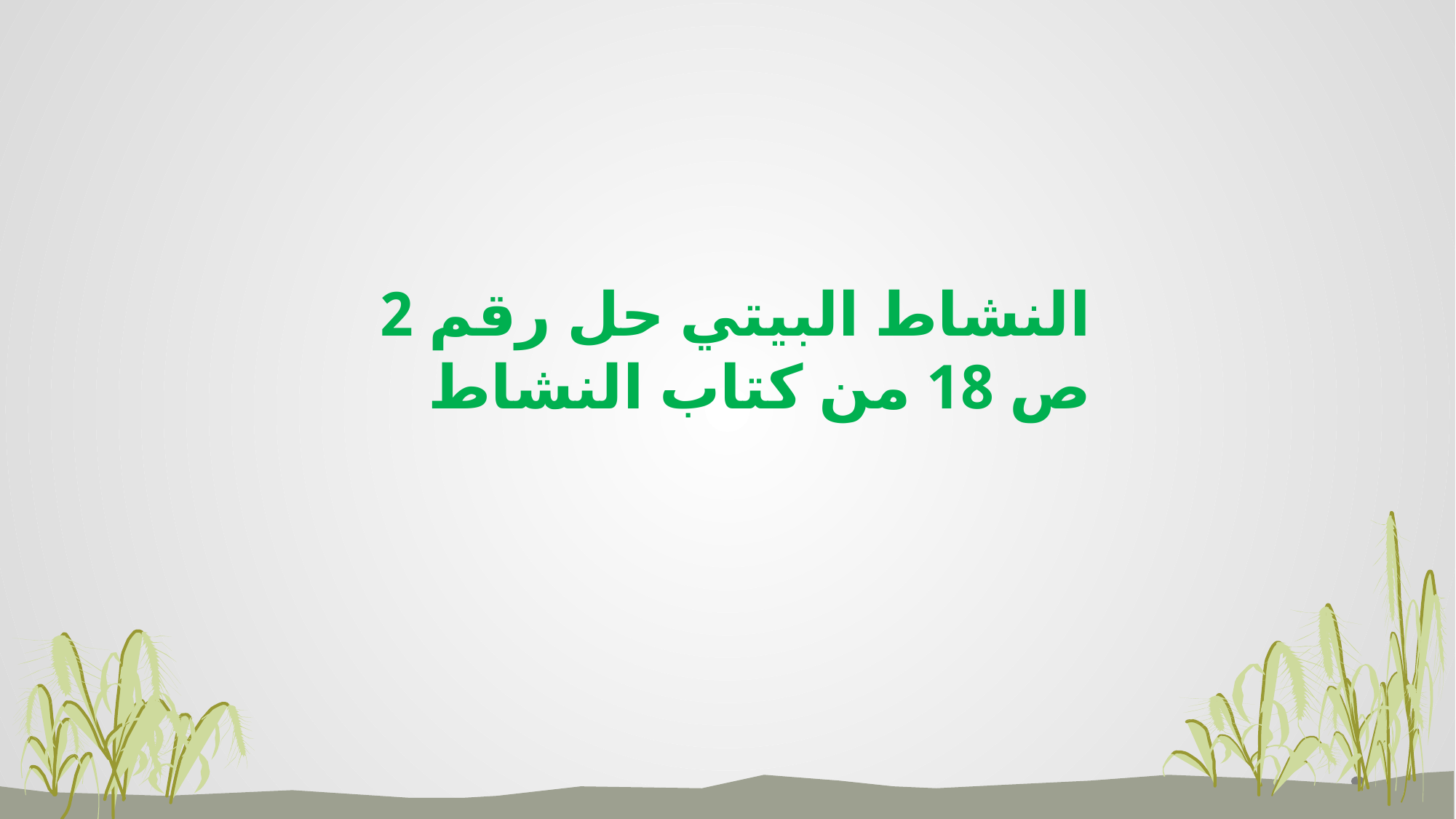

النشاط البيتي حل رقم 2
ص 18 من كتاب النشاط